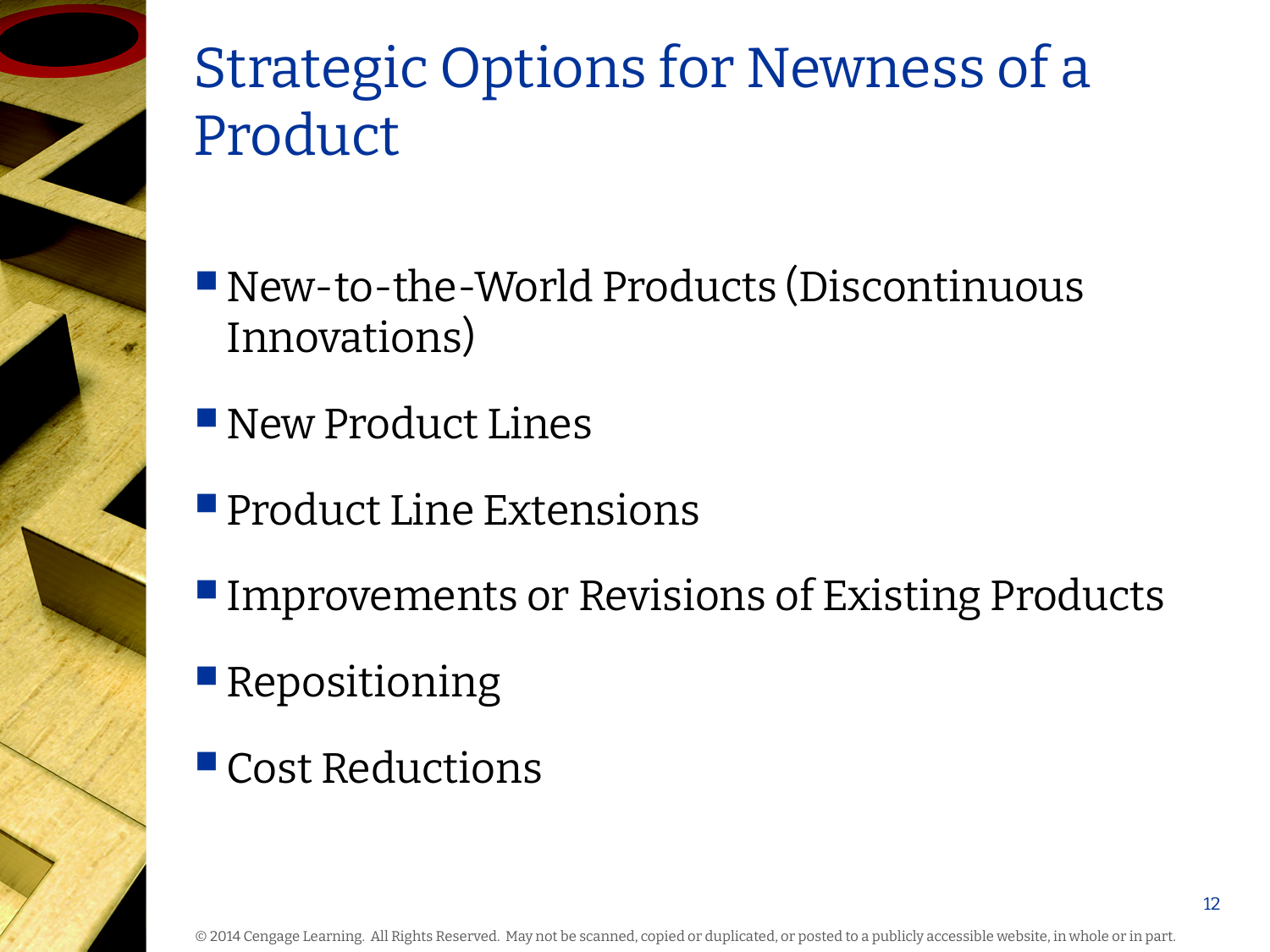

# Strategic Options for Newness of a Product

New-to-the-World Products (Discontinuous Innovations)
New Product Lines
Product Line Extensions
Improvements or Revisions of Existing Products
Repositioning
Cost Reductions
12